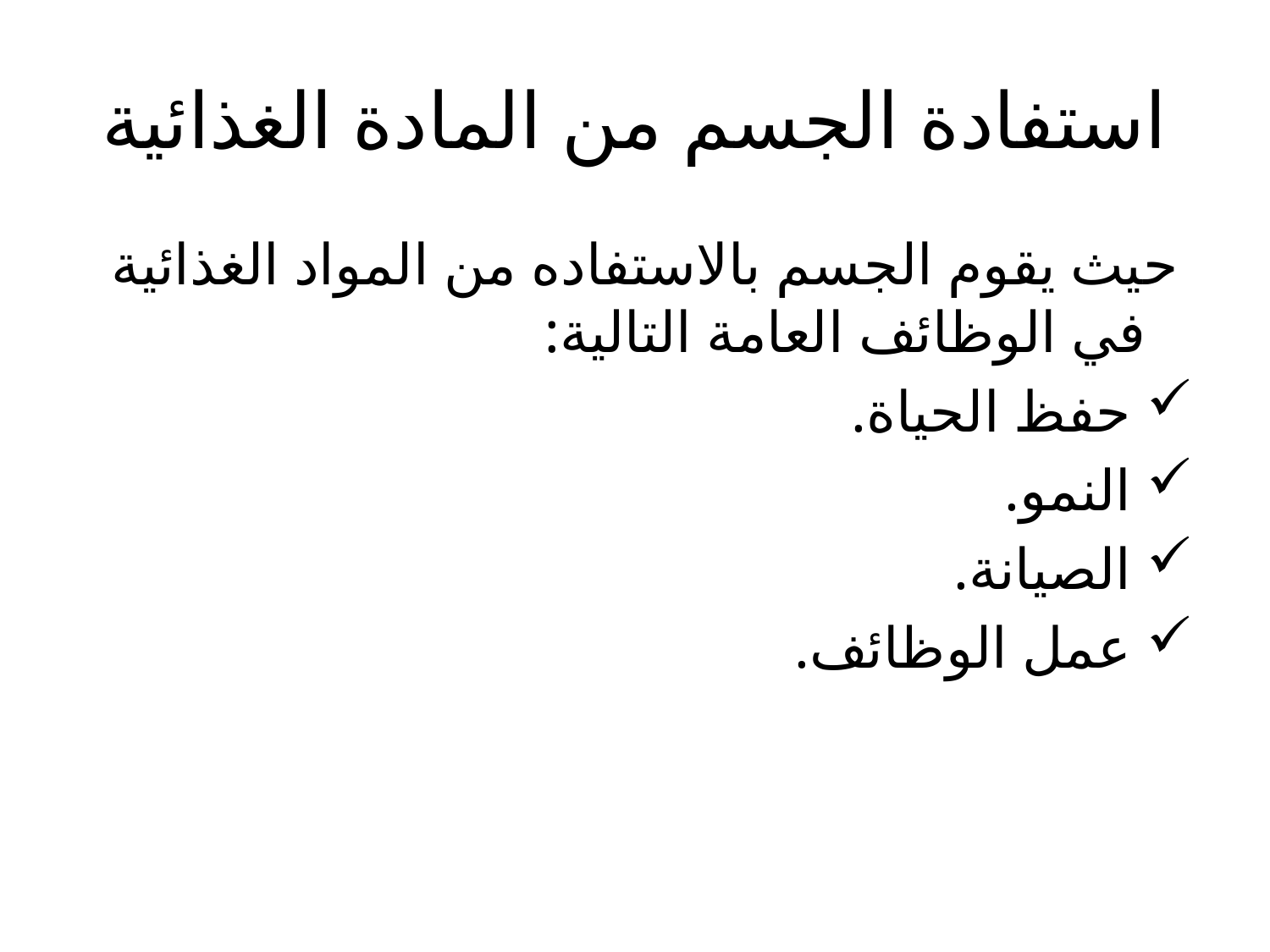

# استفادة الجسم من المادة الغذائية
 حيث يقوم الجسم بالاستفاده من المواد الغذائية في الوظائف العامة التالية:
 حفظ الحياة.
 النمو.
 الصيانة.
 عمل الوظائف.